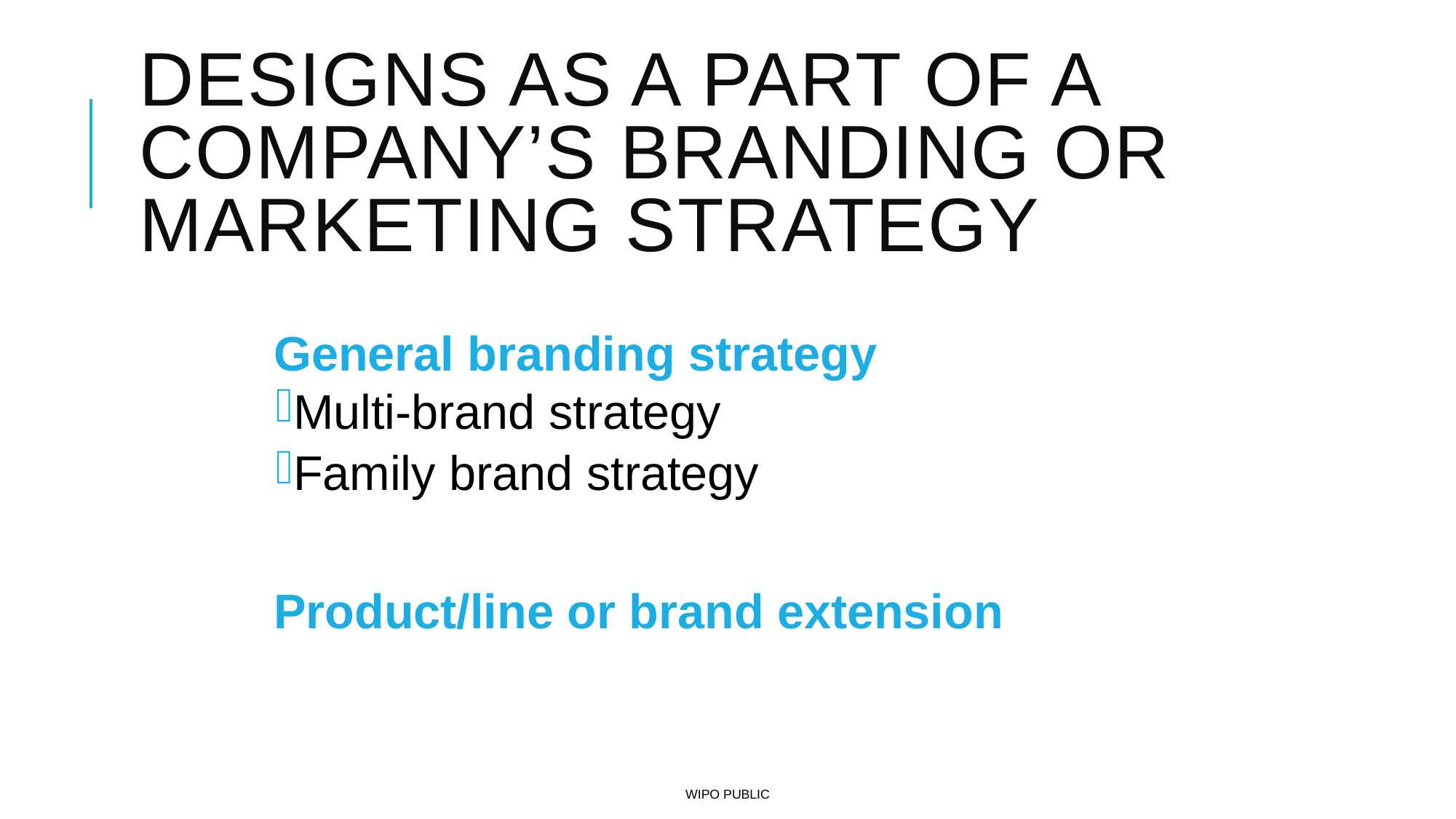

# Designs as a Part of a Company’s Branding or Marketing Strategy
General branding strategy
Multi-brand strategy
Family brand strategy

Product/line or brand extension